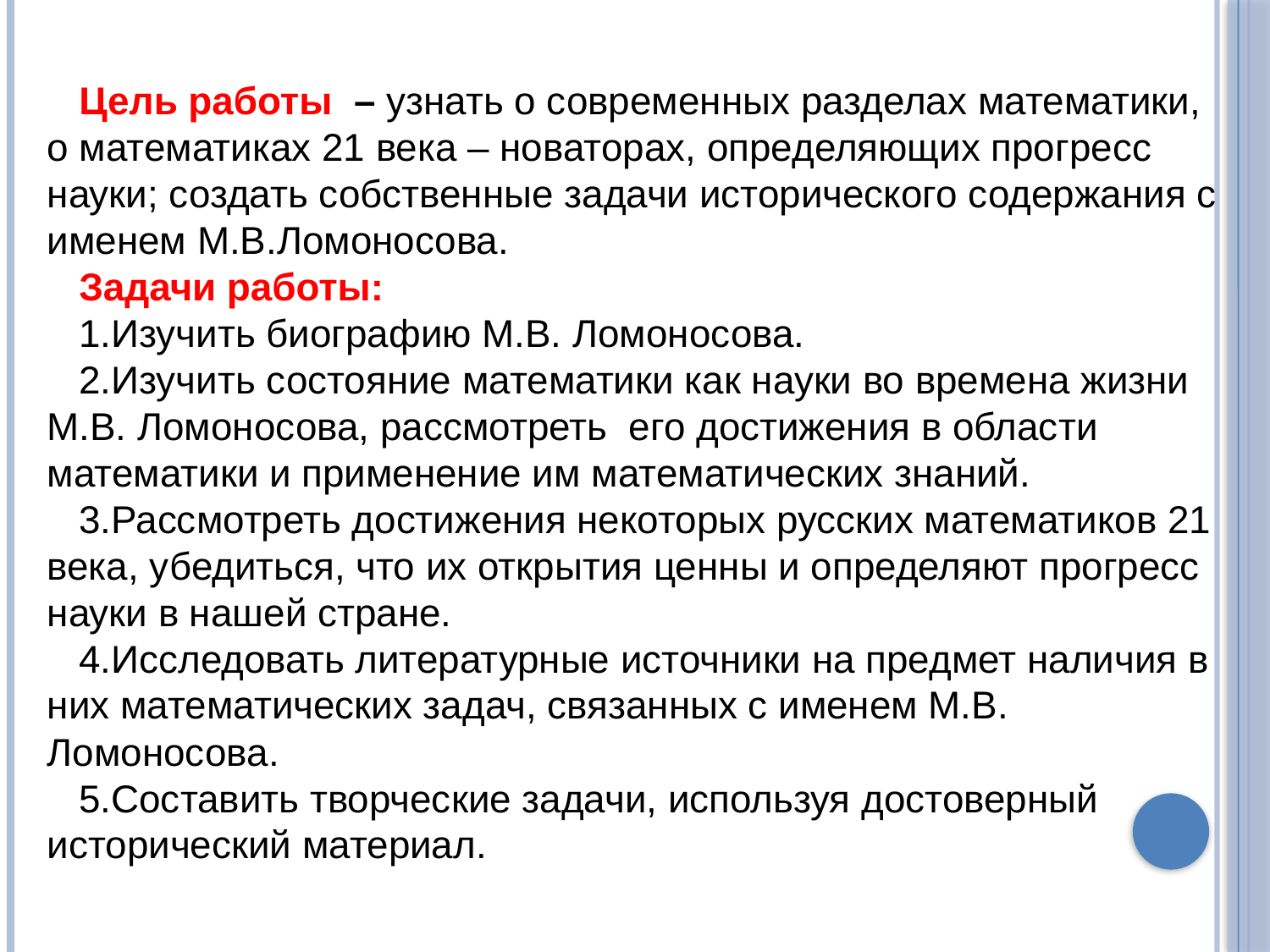

Цель работы  – узнать о современных разделах математики, о математиках 21 века – новаторах, определяющих прогресс науки; создать собственные задачи исторического содержания с именем М.В.Ломоносова.
Задачи работы:
1.Изучить биографию М.В. Ломоносова.
2.Изучить состояние математики как науки во времена жизни М.В. Ломоносова, рассмотреть  его достижения в области математики и применение им математических знаний.
3.Рассмотреть достижения некоторых русских математиков 21 века, убедиться, что их открытия ценны и определяют прогресс науки в нашей стране.
4.Исследовать литературные источники на предмет наличия в них математических задач, связанных с именем М.В. Ломоносова.
5.Составить творческие задачи, используя достоверный исторический материал.